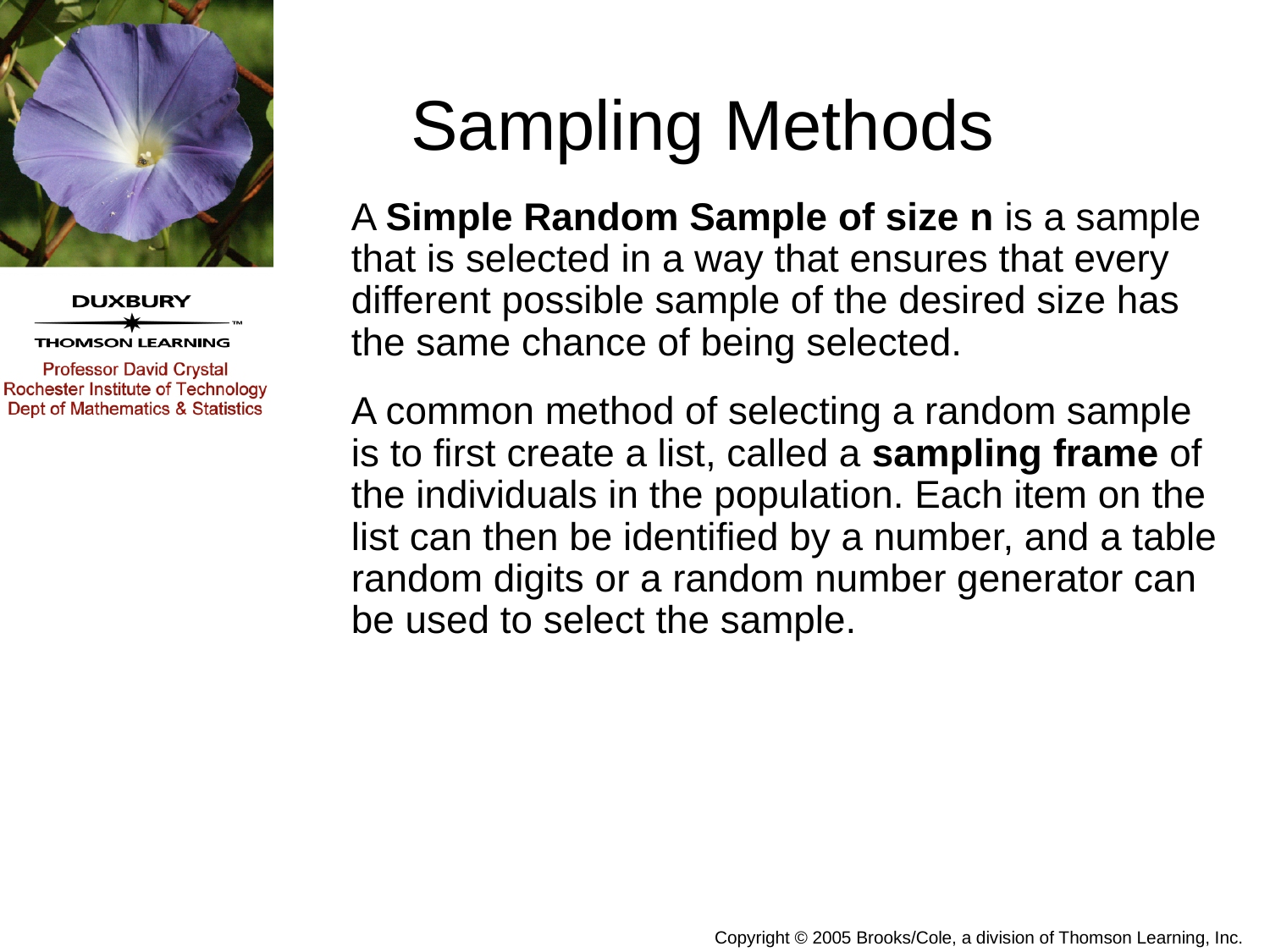

# Sampling Methods
A Simple Random Sample of size n is a sample that is selected in a way that ensures that every different possible sample of the desired size has the same chance of being selected.
A common method of selecting a random sample is to first create a list, called a sampling frame of the individuals in the population. Each item on the list can then be identified by a number, and a table random digits or a random number generator can be used to select the sample.